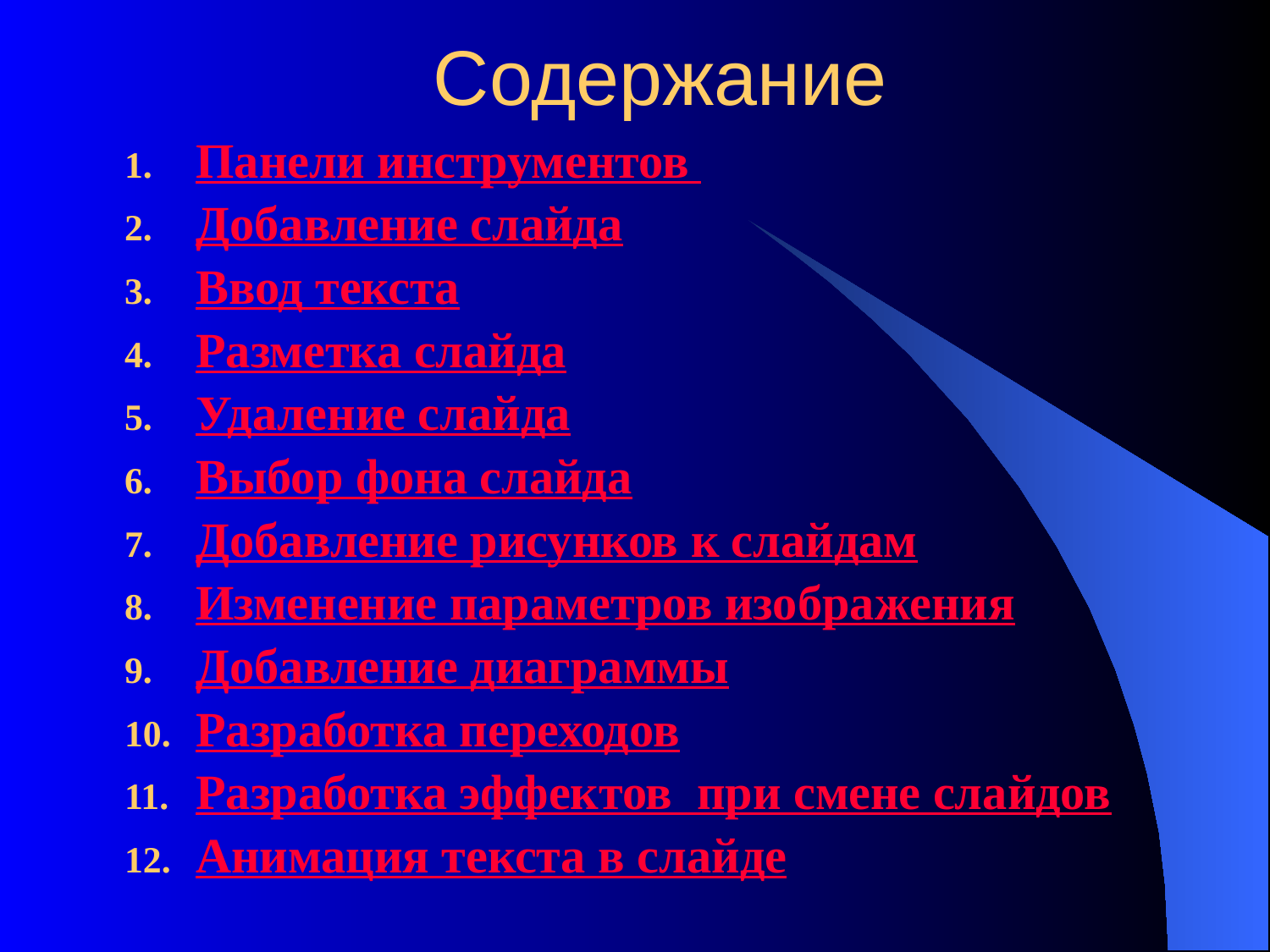

# Содержание
Панели инструментов
Добавление слайда
Ввод текста
Разметка слайда
Удаление слайда
Выбор фона слайда
Добавление рисунков к слайдам
Изменение параметров изображения
Добавление диаграммы
Разработка переходов
Разработка эффектов  при смене слайдов
Анимация текста в слайде